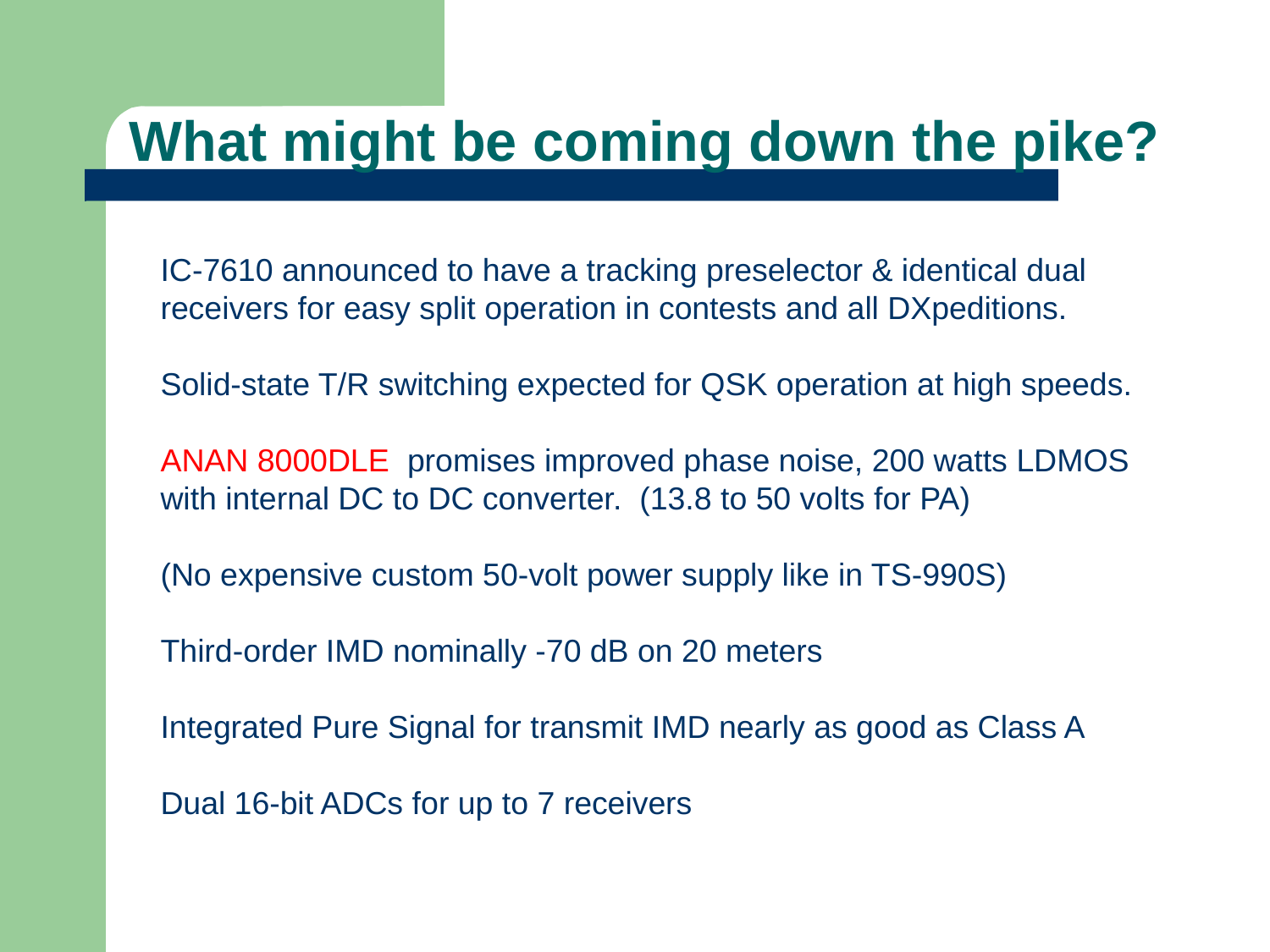

# What might be coming down the pike?
IC-7610 announced to have a tracking preselector & identical dual receivers for easy split operation in contests and all DXpeditions.

Solid-state T/R switching expected for QSK operation at high speeds.

ANAN 8000DLE  promises improved phase noise, 200 watts LDMOS with internal DC to DC converter.  (13.8 to 50 volts for PA)

(No expensive custom 50-volt power supply like in TS-990S)

Third-order IMD nominally -70 dB on 20 meters

Integrated Pure Signal for transmit IMD nearly as good as Class A

Dual 16-bit ADCs for up to 7 receivers